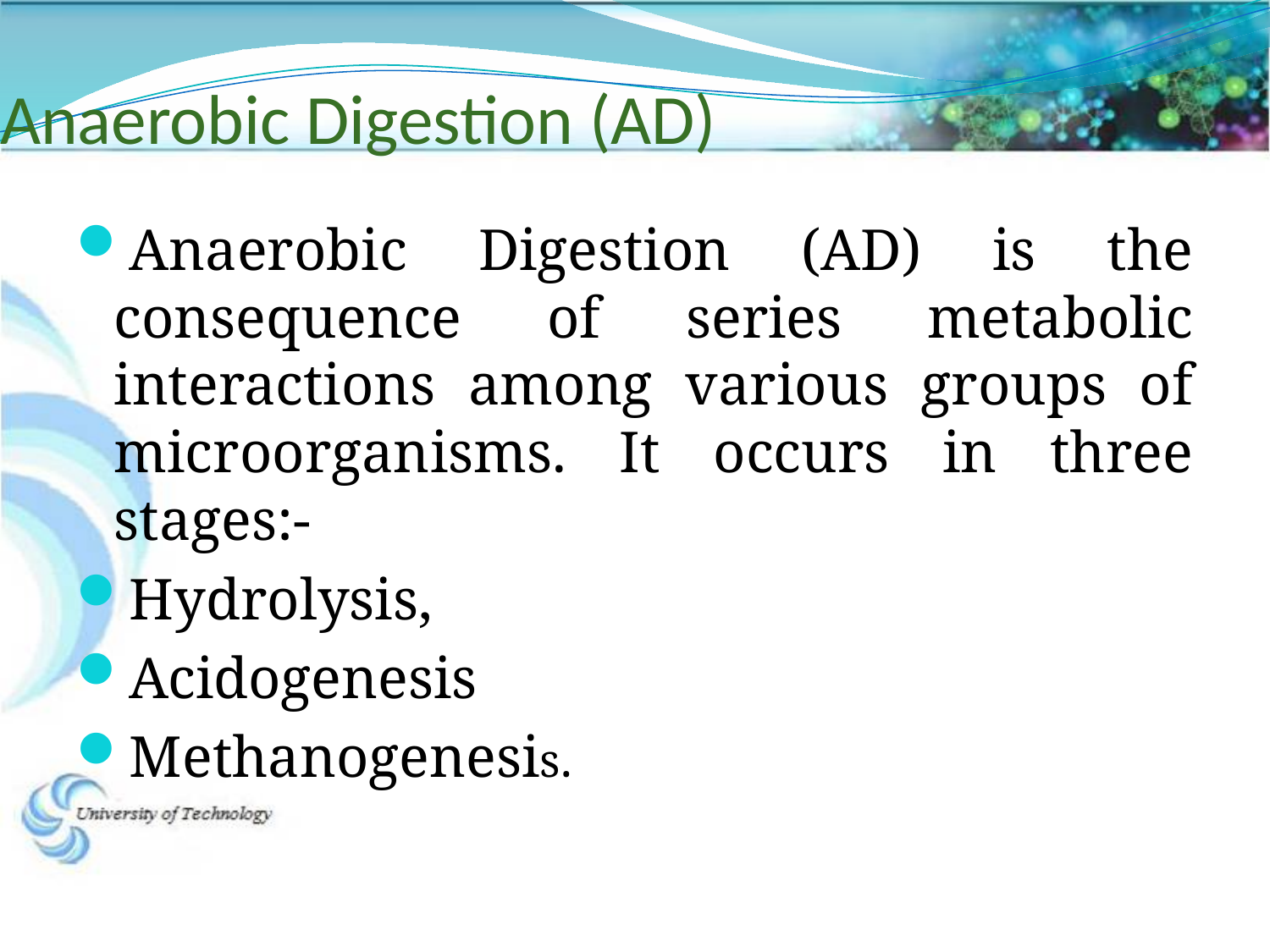

# Anaerobic Digestion (AD)
Anaerobic Digestion (AD) is the consequence of series metabolic interactions among various groups of microorganisms. It occurs in three stages:-
Hydrolysis,
Acidogenesis
Methanogenesis.